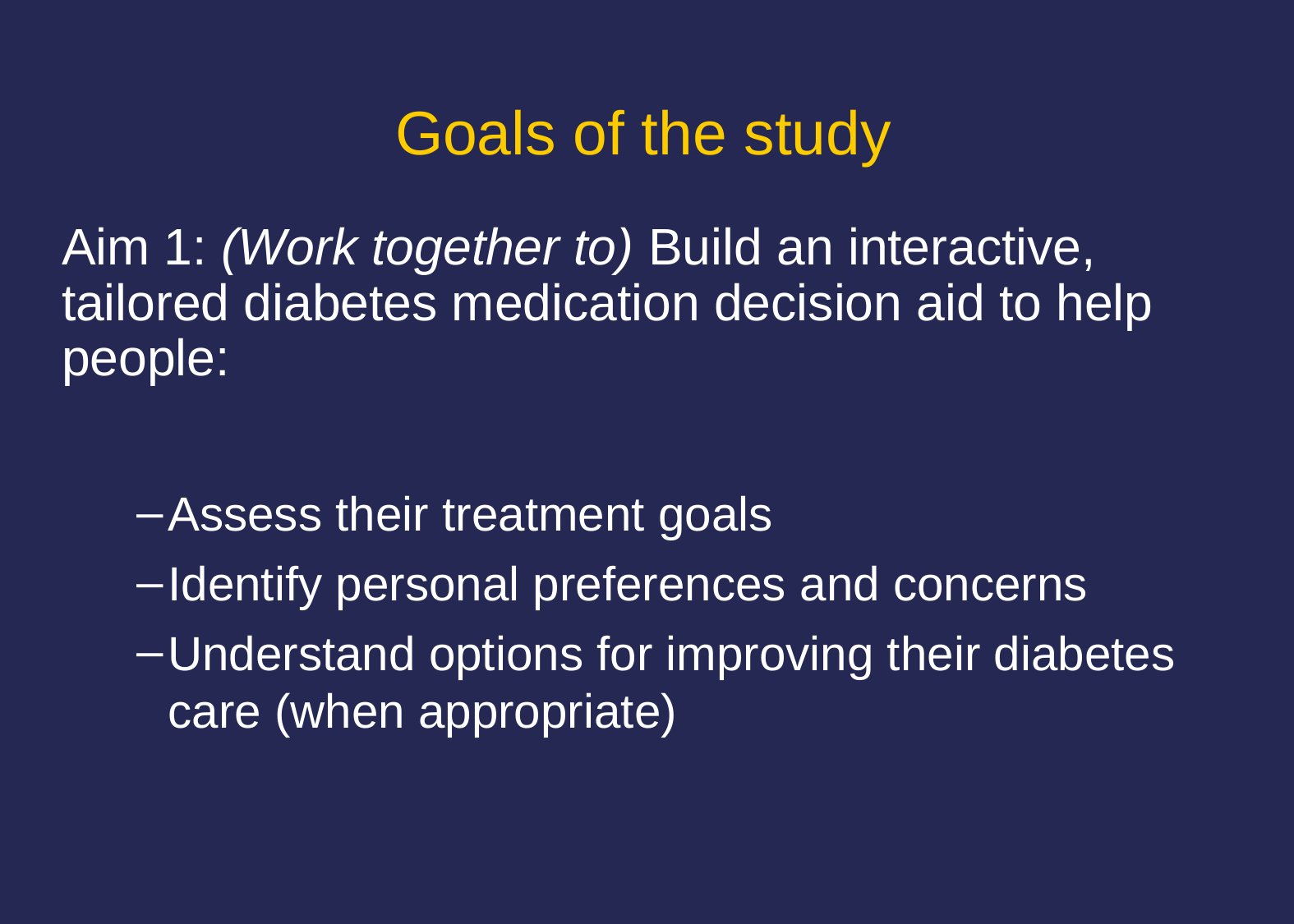

# Goals of the study
Aim 1: (Work together to) Build an interactive, tailored diabetes medication decision aid to help people:

Assess their treatment goals
Identify personal preferences and concerns
Understand options for improving their diabetes care (when appropriate)